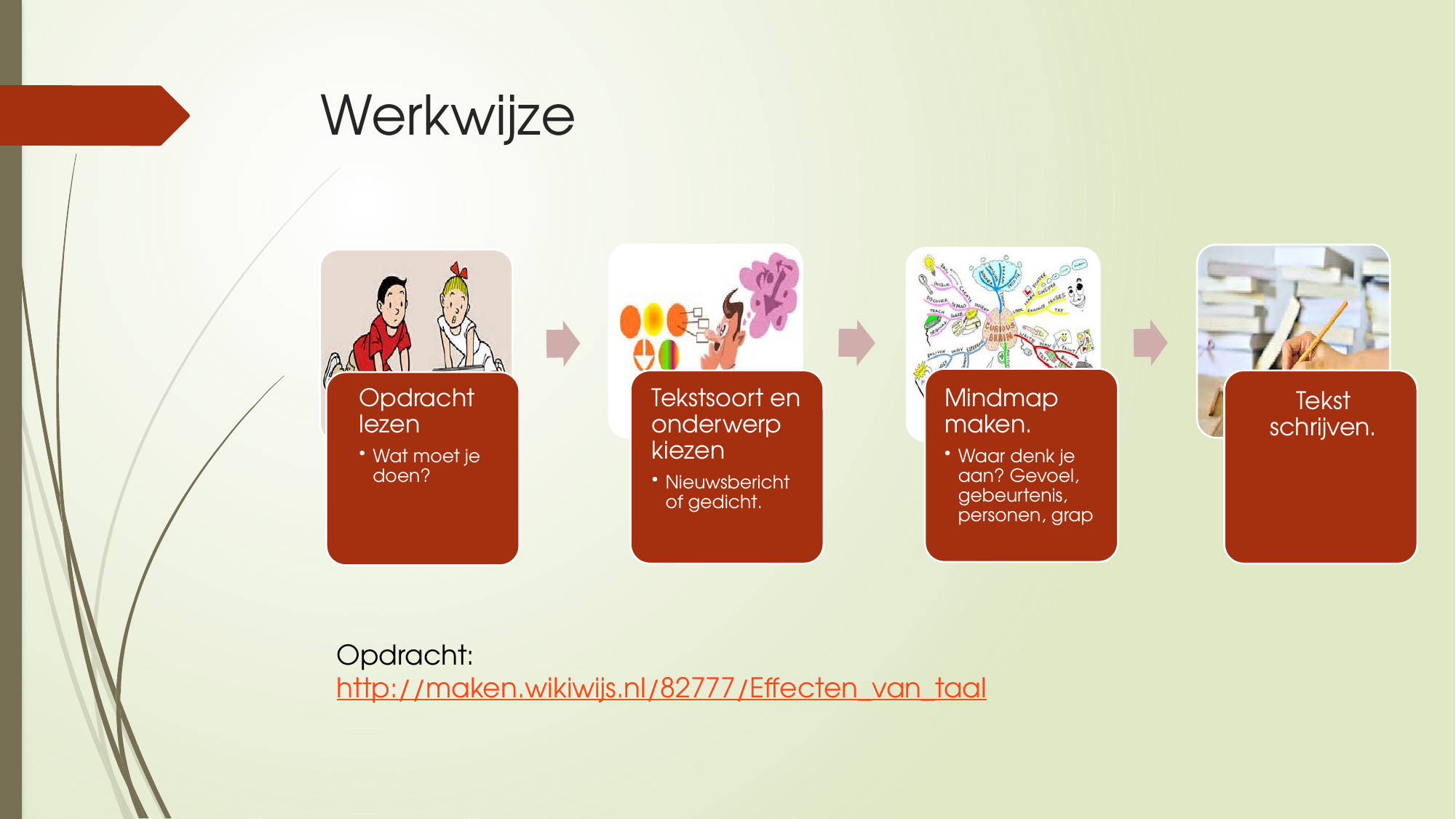

# Werkwijze
Opdracht lezen
Wat moet je doen?

Tekstsoort en onderwerp kiezen
Nieuwsbericht of gedicht.

Mindmap maken.
Waar denk je aan? Gevoel, gebeurtenis, personen, grap

Tekst schrijven.

Opdracht: http://maken.wikiwijs.nl/82777/Effecten_van_taal